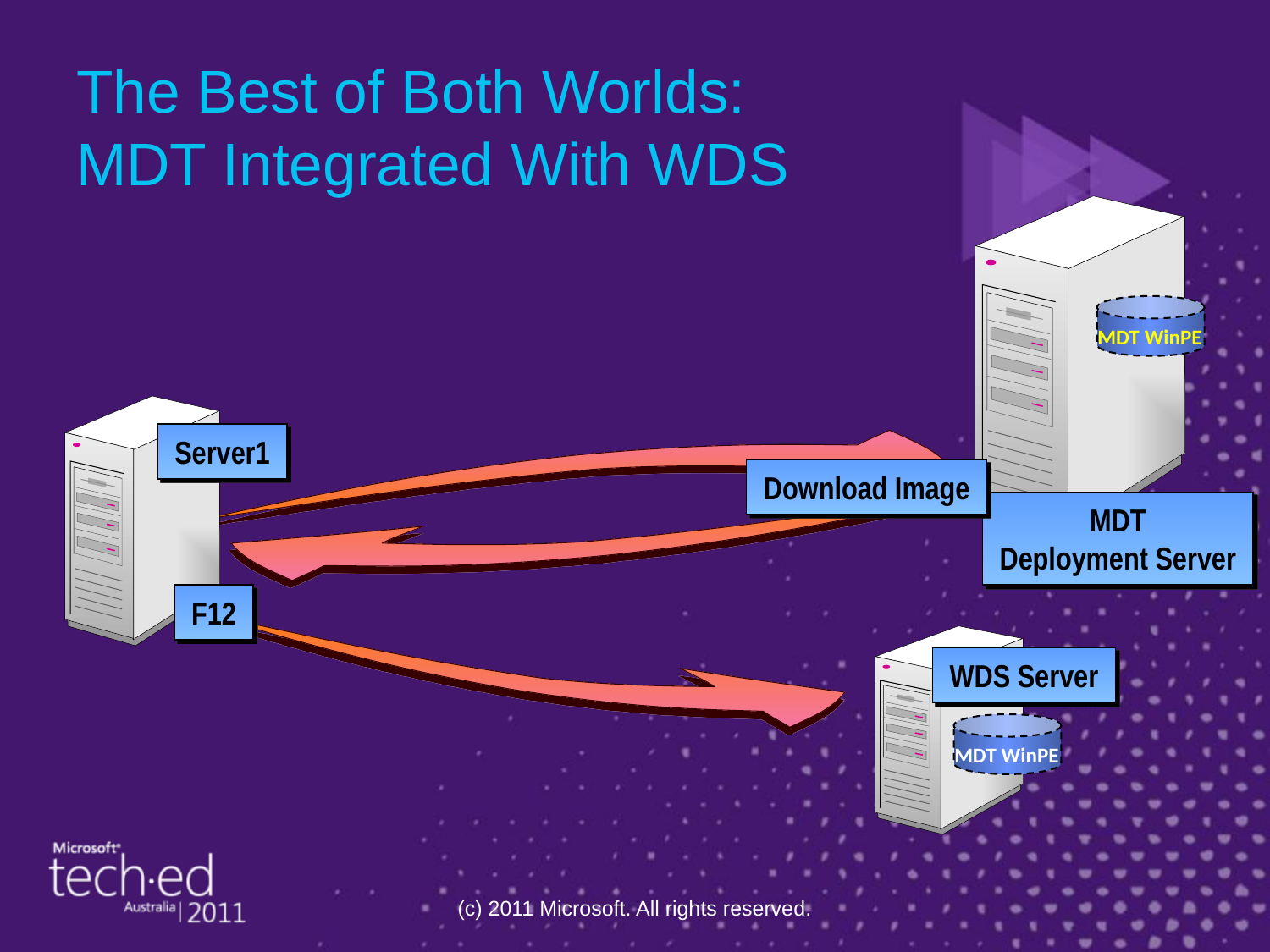

# The Best of Both Worlds: MDT Integrated With WDS

MDT WinPE

Server1

Download Image
MDT
Deployment Server

F12

WDS Server

MDT WinPE
(c) 2011 Microsoft. All rights reserved.